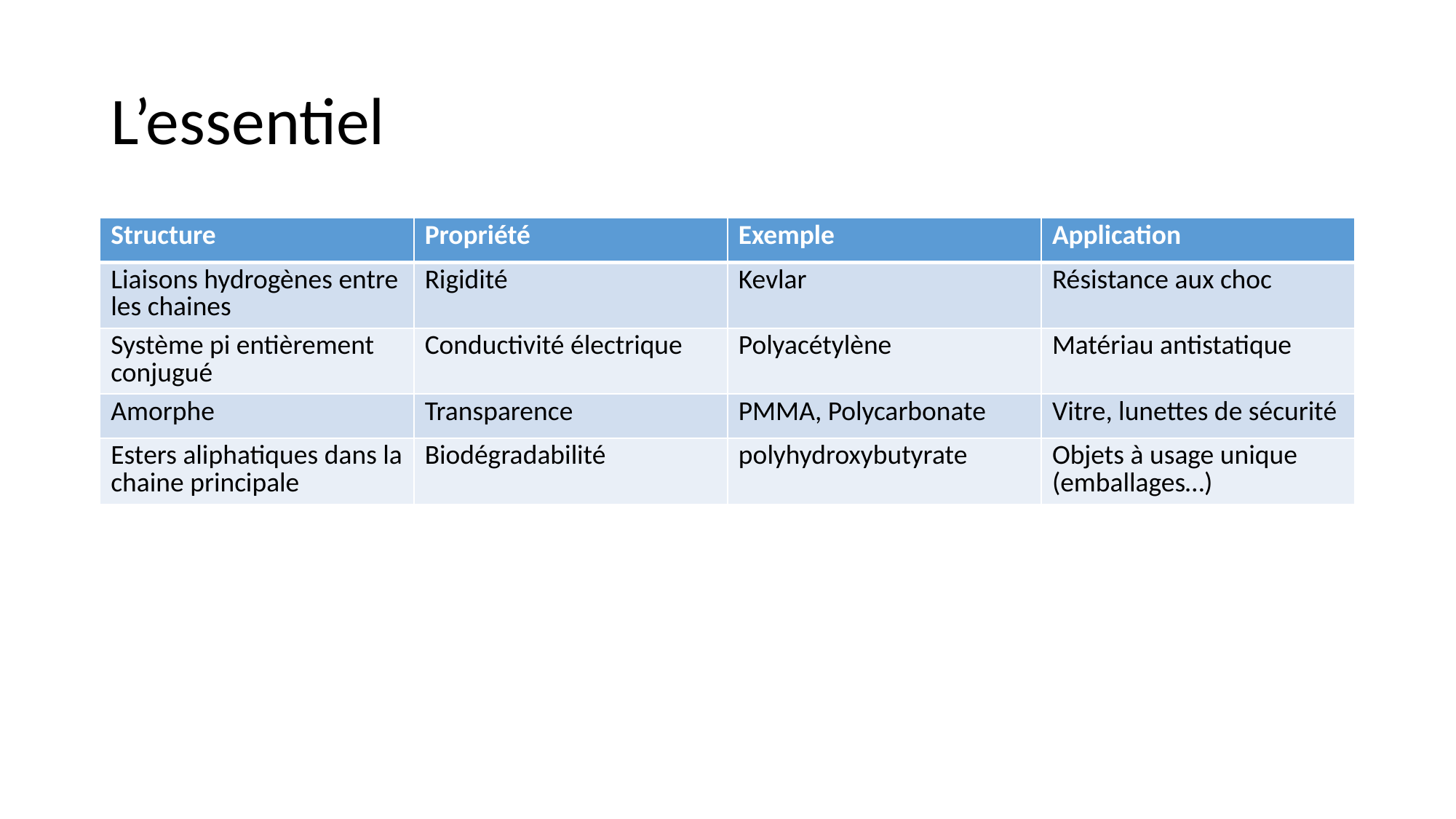

# L’essentiel
| Structure | Propriété | Exemple | Application |
| --- | --- | --- | --- |
| Liaisons hydrogènes entre les chaines | Rigidité | Kevlar | Résistance aux choc |
| Système pi entièrement conjugué | Conductivité électrique | Polyacétylène | Matériau antistatique |
| Amorphe | Transparence | PMMA, Polycarbonate | Vitre, lunettes de sécurité |
| Esters aliphatiques dans la chaine principale | Biodégradabilité | polyhydroxybutyrate | Objets à usage unique (emballages…) |